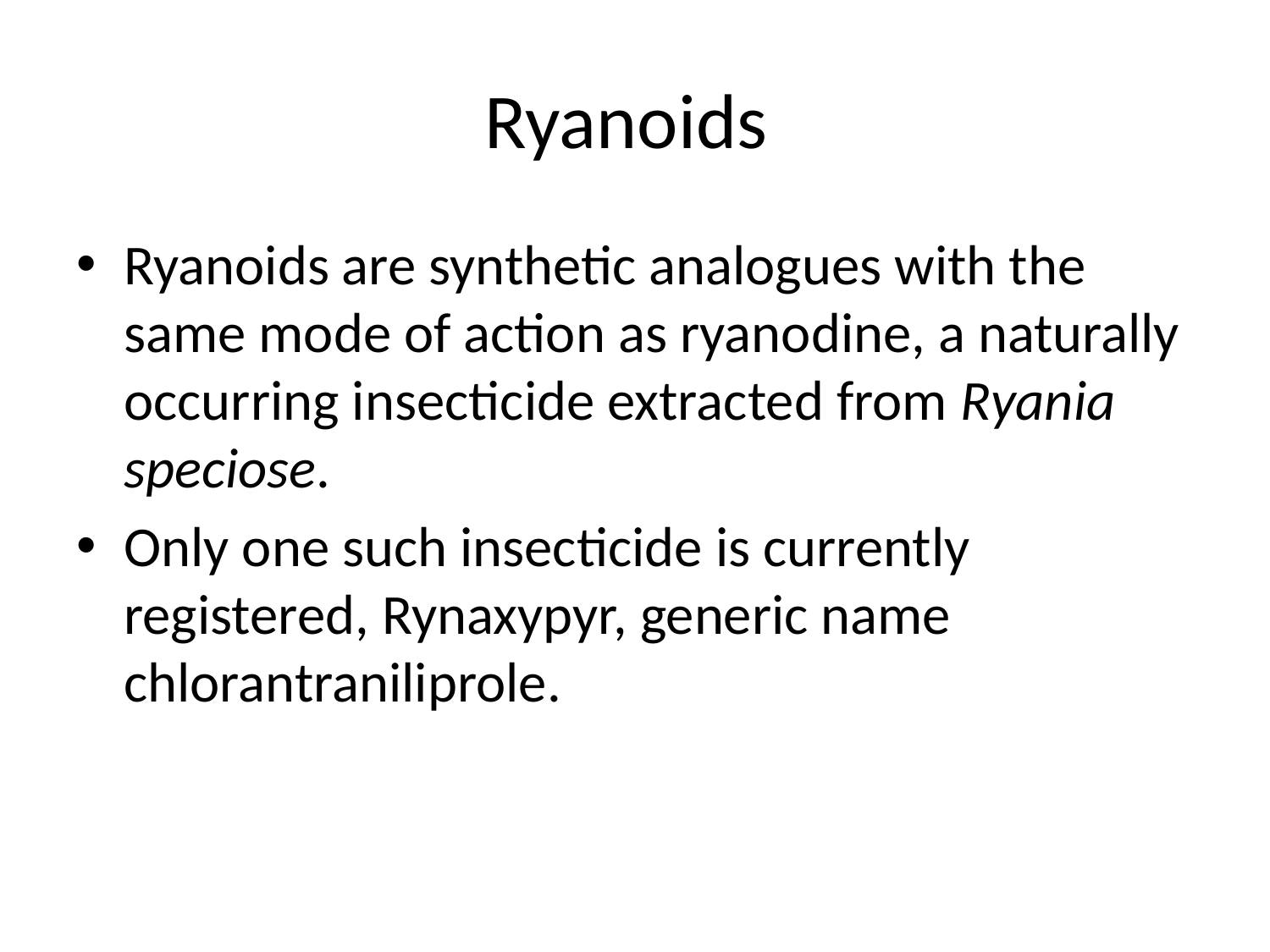

# Ryanoids
Ryanoids are synthetic analogues with the same mode of action as ryanodine, a naturally occurring insecticide extracted from Ryania speciose.
Only one such insecticide is currently registered, Rynaxypyr, generic name chlorantraniliprole.